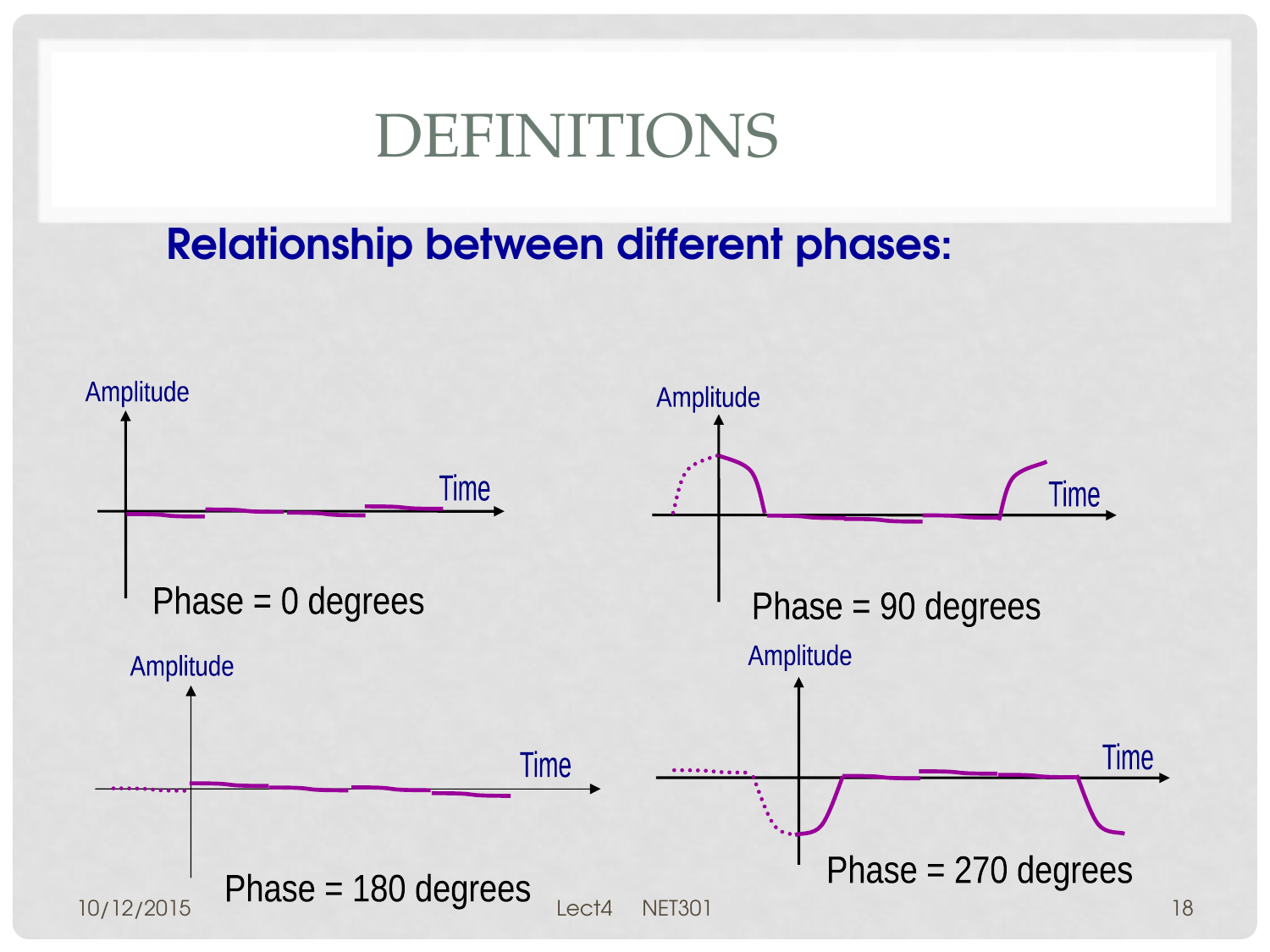

# Definitions
Relationship between different phases:
Amplitude

Time

Phase = 0 degrees
Amplitude

Time

Phase = 90 degrees
Amplitude

Time

Phase = 270 degrees
Amplitude

Time

Phase = 180 degrees
10/12/2015
Lect4     NET301
18